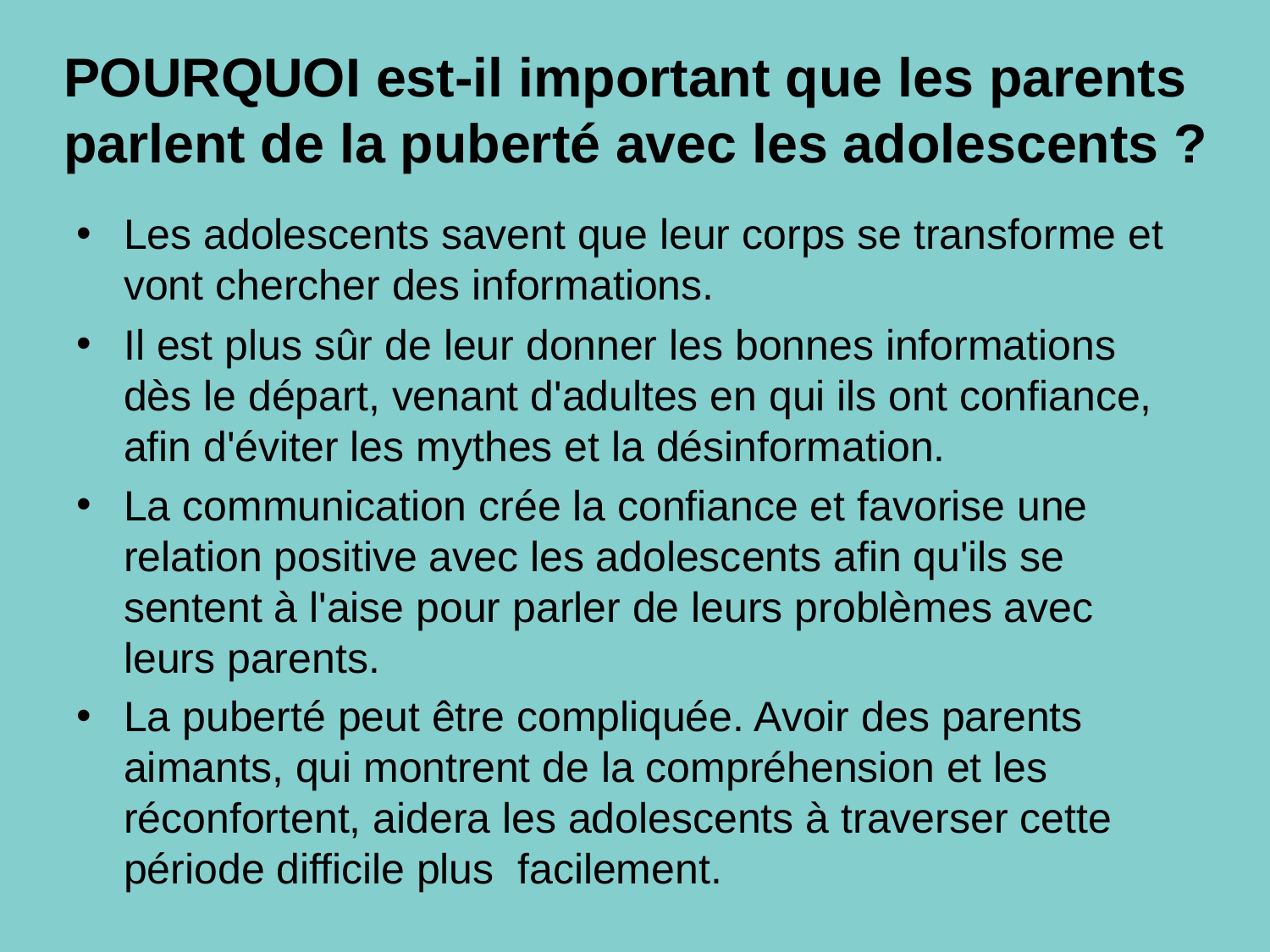

# POURQUOI est-il important que les parents parlent de la puberté avec les adolescents ?
Les adolescents savent que leur corps se transforme et vont chercher des informations.
Il est plus sûr de leur donner les bonnes informations dès le départ, venant d'adultes en qui ils ont confiance, afin d'éviter les mythes et la désinformation.
La communication crée la confiance et favorise une relation positive avec les adolescents afin qu'ils se sentent à l'aise pour parler de leurs problèmes avec leurs parents.
La puberté peut être compliquée. Avoir des parents aimants, qui montrent de la compréhension et les réconfortent, aidera les adolescents à traverser cette période difficile plus  facilement.